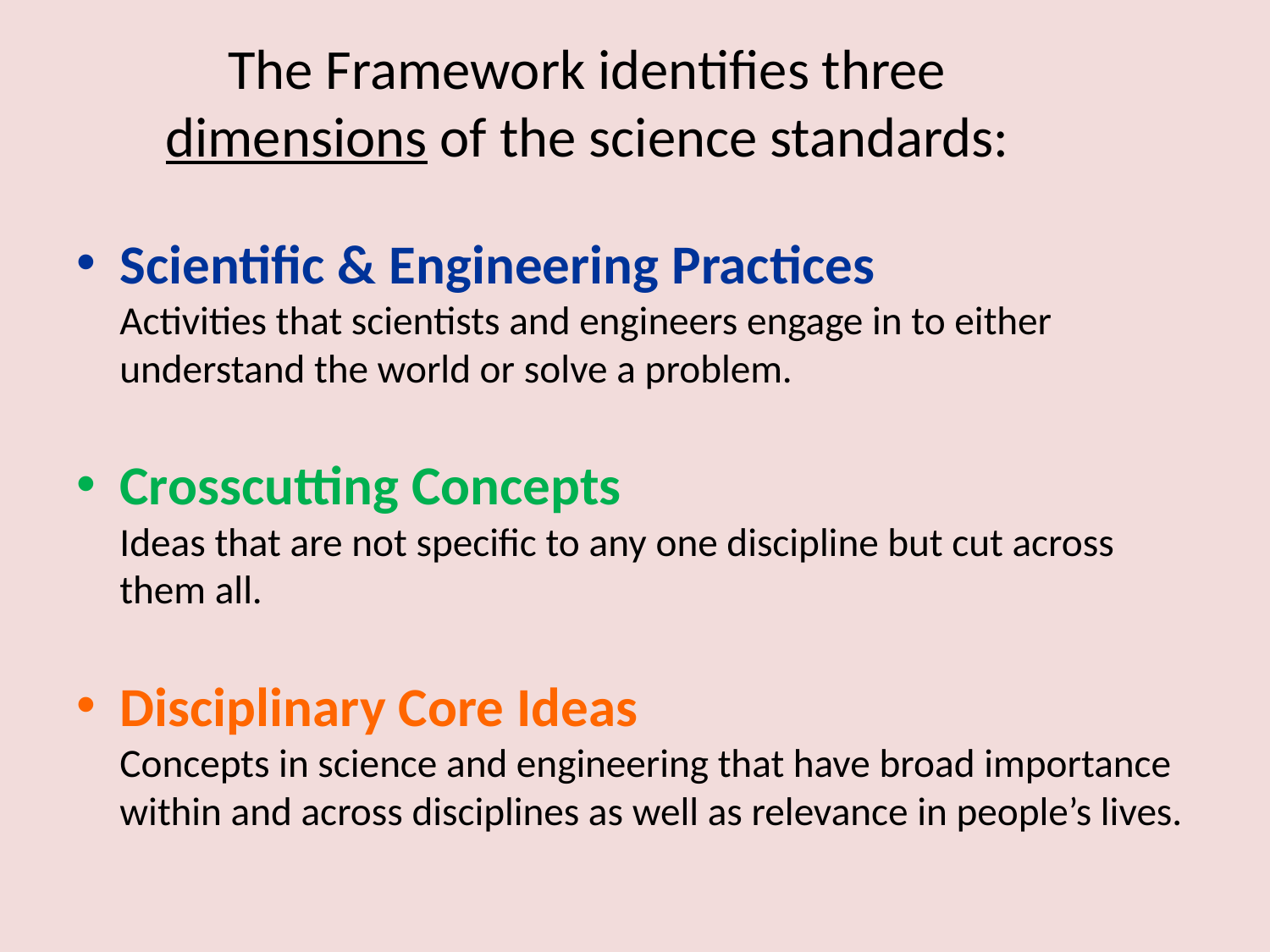

# The Framework identifies three dimensions of the science standards:
Scientific & Engineering Practices
Activities that scientists and engineers engage in to either understand the world or solve a problem.
Crosscutting Concepts
Ideas that are not specific to any one discipline but cut across them all.
Disciplinary Core Ideas
Concepts in science and engineering that have broad importance within and across disciplines as well as relevance in people’s lives.